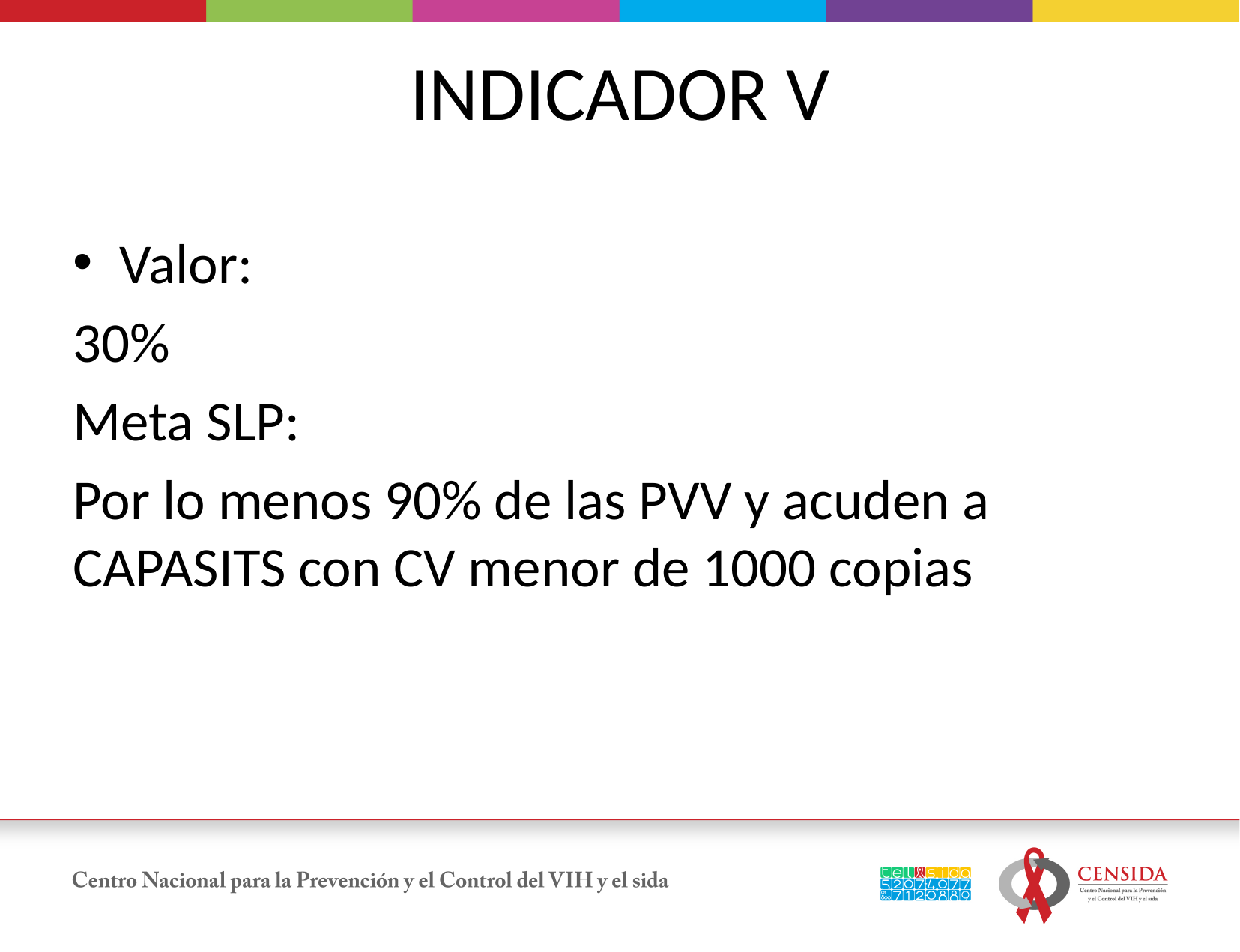

# INDICADOR V
Valor:
30%
Meta SLP:
Por lo menos 90% de las PVV y acuden a CAPASITS con CV menor de 1000 copias